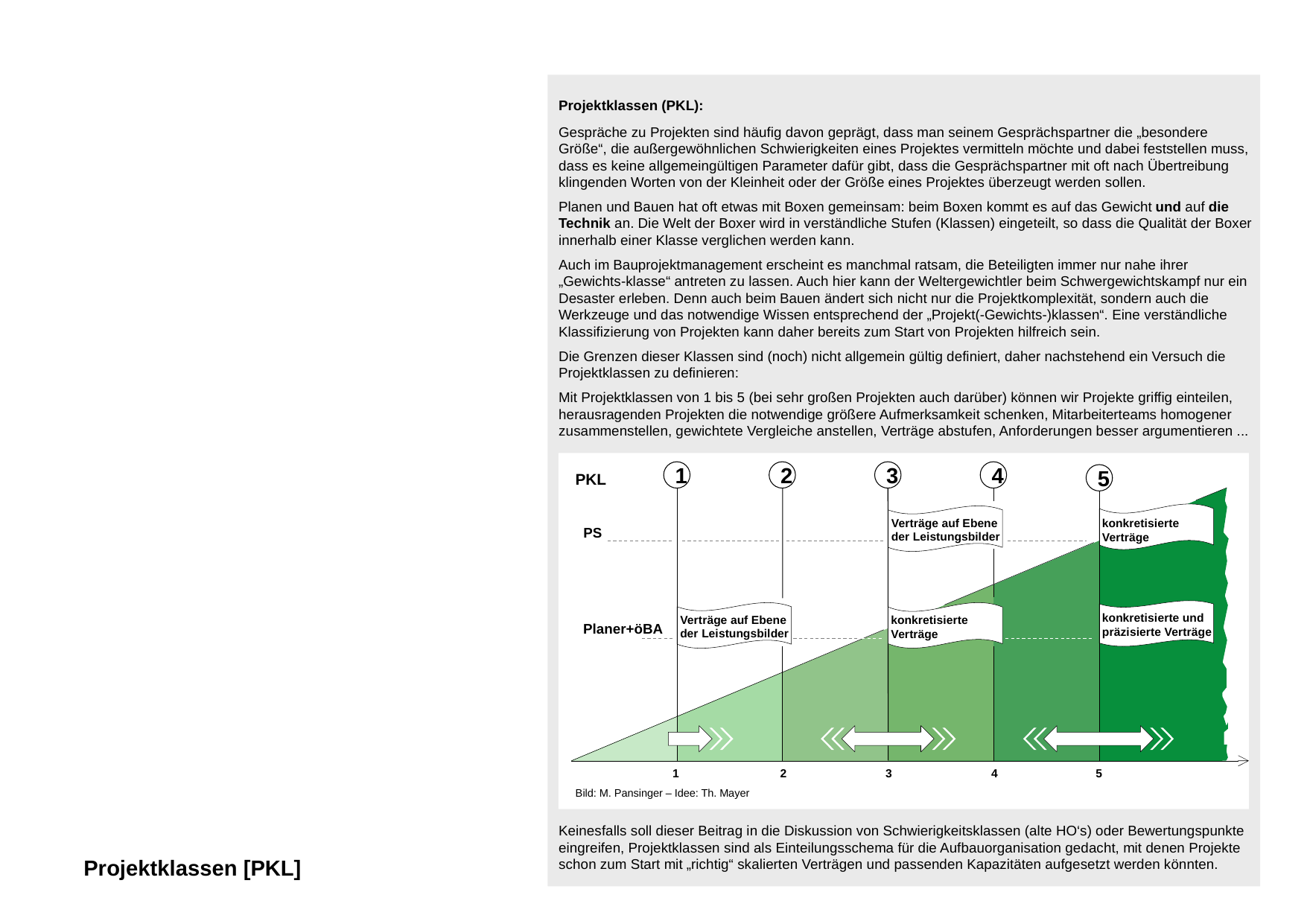

Projektklassen (PKL):
Gespräche zu Projekten sind häufig davon geprägt, dass man seinem Gesprächspartner die „besondere Größe“, die außergewöhnlichen Schwierigkeiten eines Projektes vermitteln möchte und dabei feststellen muss, dass es keine allgemeingültigen Parameter dafür gibt, dass die Gesprächspartner mit oft nach Übertreibung klingenden Worten von der Kleinheit oder der Größe eines Projektes überzeugt werden sollen.
Planen und Bauen hat oft etwas mit Boxen gemeinsam: beim Boxen kommt es auf das Gewicht und auf die Technik an. Die Welt der Boxer wird in verständliche Stufen (Klassen) eingeteilt, so dass die Qualität der Boxer innerhalb einer Klasse verglichen werden kann.
Auch im Bauprojektmanagement erscheint es manchmal ratsam, die Beteiligten immer nur nahe ihrer „Gewichts-klasse“ antreten zu lassen. Auch hier kann der Weltergewichtler beim Schwergewichtskampf nur ein Desaster erleben. Denn auch beim Bauen ändert sich nicht nur die Projektkomplexität, sondern auch die Werkzeuge und das notwendige Wissen entsprechend der „Projekt(-Gewichts-)klassen“. Eine verständliche Klassifizierung von Projekten kann daher bereits zum Start von Projekten hilfreich sein.
Die Grenzen dieser Klassen sind (noch) nicht allgemein gültig definiert, daher nachstehend ein Versuch die Projektklassen zu definieren:
Mit Projektklassen von 1 bis 5 (bei sehr großen Projekten auch darüber) können wir Projekte griffig einteilen, herausragenden Projekten die notwendige größere Aufmerksamkeit schenken, Mitarbeiterteams homogener zusammenstellen, gewichtete Vergleiche anstellen, Verträge abstufen, Anforderungen besser argumentieren ...

Keinesfalls soll dieser Beitrag in die Diskussion von Schwierigkeitsklassen (alte HO‘s) oder Bewertungspunkte eingreifen, Projektklassen sind als Einteilungsschema für die Aufbauorganisation gedacht, mit denen Projekte schon zum Start mit „richtig“ skalierten Verträgen und passenden Kapazitäten aufgesetzt werden könnten.

1
2
3
4
5
PKL

Verträge auf Ebene der Leistungsbilder
konkretisierte
Verträge
PS

konkretisierte und präzisierte Verträge
Verträge auf Ebene der Leistungsbilder
konkretisierte
Verträge

Planer+öBA

1
2
3
4
5
Bild: M. Pansinger – Idee: Th. Mayer
Projektklassen [PKL]